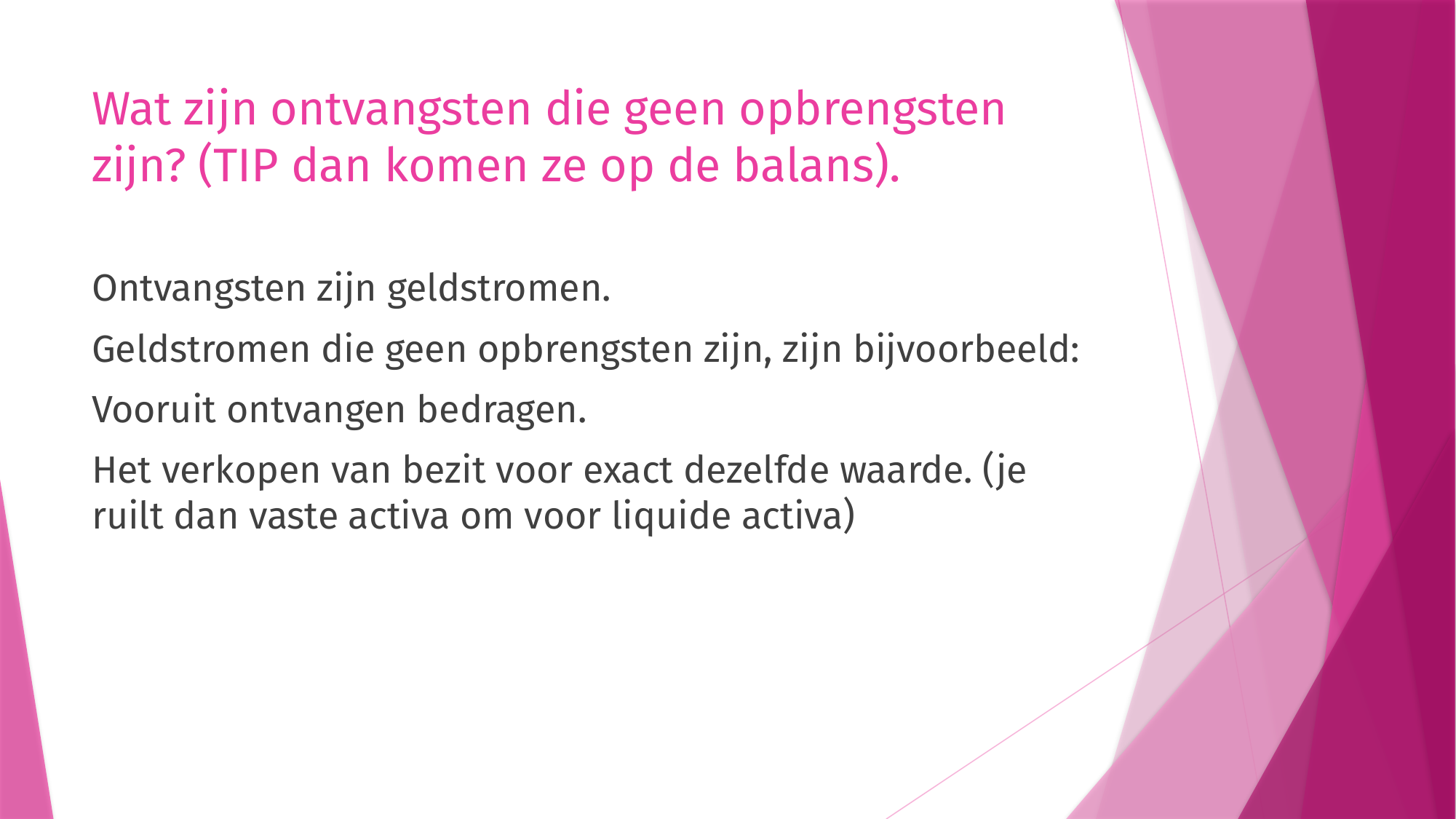

# Wat zijn ontvangsten die geen opbrengsten zijn? (TIP dan komen ze op de balans).
Ontvangsten zijn geldstromen.
Geldstromen die geen opbrengsten zijn, zijn bijvoorbeeld:
Vooruit ontvangen bedragen.
Het verkopen van bezit voor exact dezelfde waarde. (je ruilt dan vaste activa om voor liquide activa)